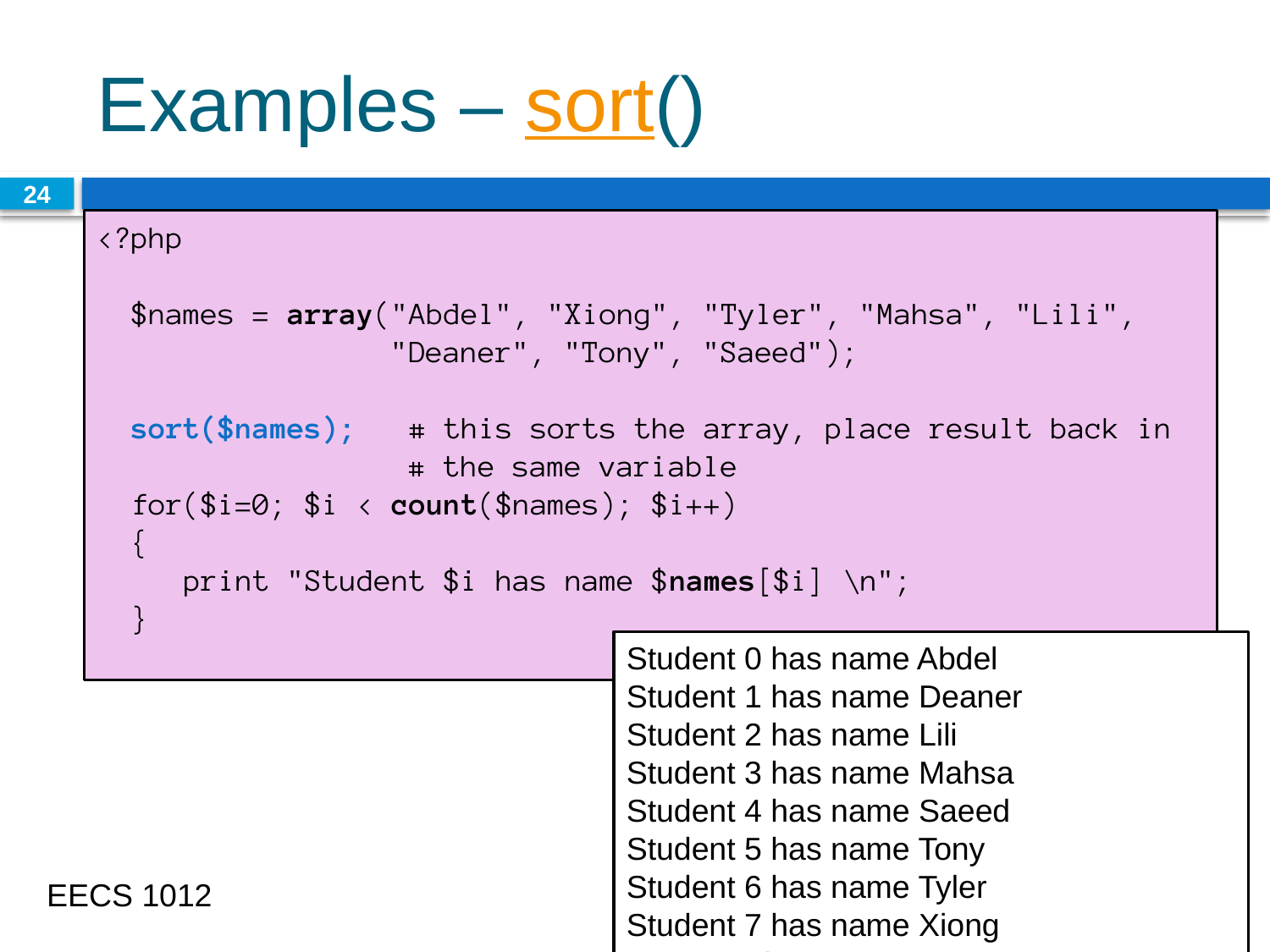

# Examples – sort()
24
<?php

  $names = array("Abdel", "Xiong", "Tyler", "Mahsa", "Lili",
                 "Deaner", "Tony", "Saeed");

  sort($names);   # this sorts the array, place result back in
                  # the same variable
  for($i=0; $i < count($names); $i++)
  {
     print "Student $i has name $names[$i] \n";
  }
					  			PHP
Student 0 has name Abdel
Student 1 has name Deaner
Student 2 has name Lili
Student 3 has name Mahsa
Student 4 has name Saeed
Student 5 has name Tony
Student 6 has name Tyler
Student 7 has name Xiong 		Output
EECS 1012